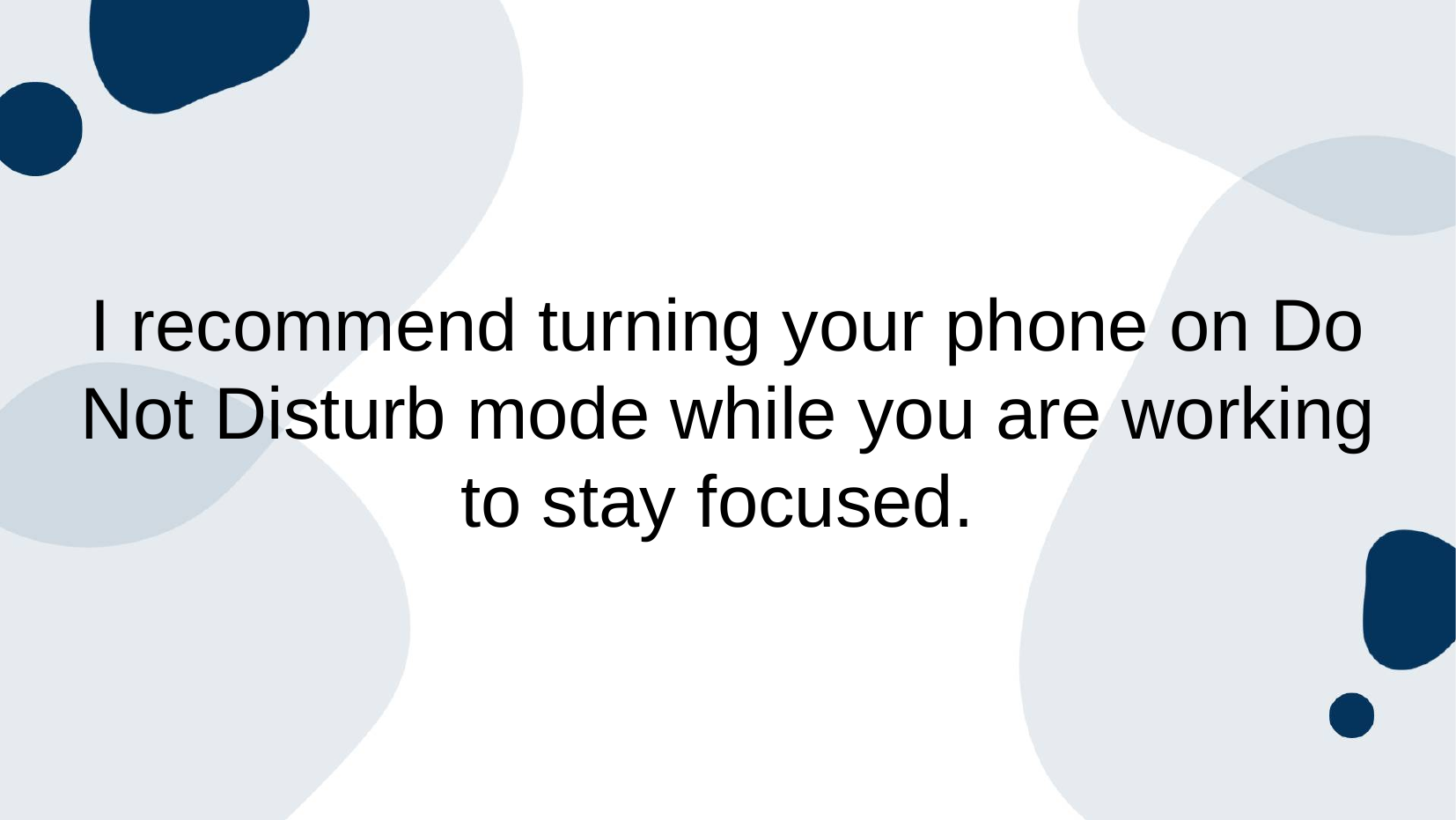

I recommend turning your phone on Do Not Disturb mode while you are working to stay focused.